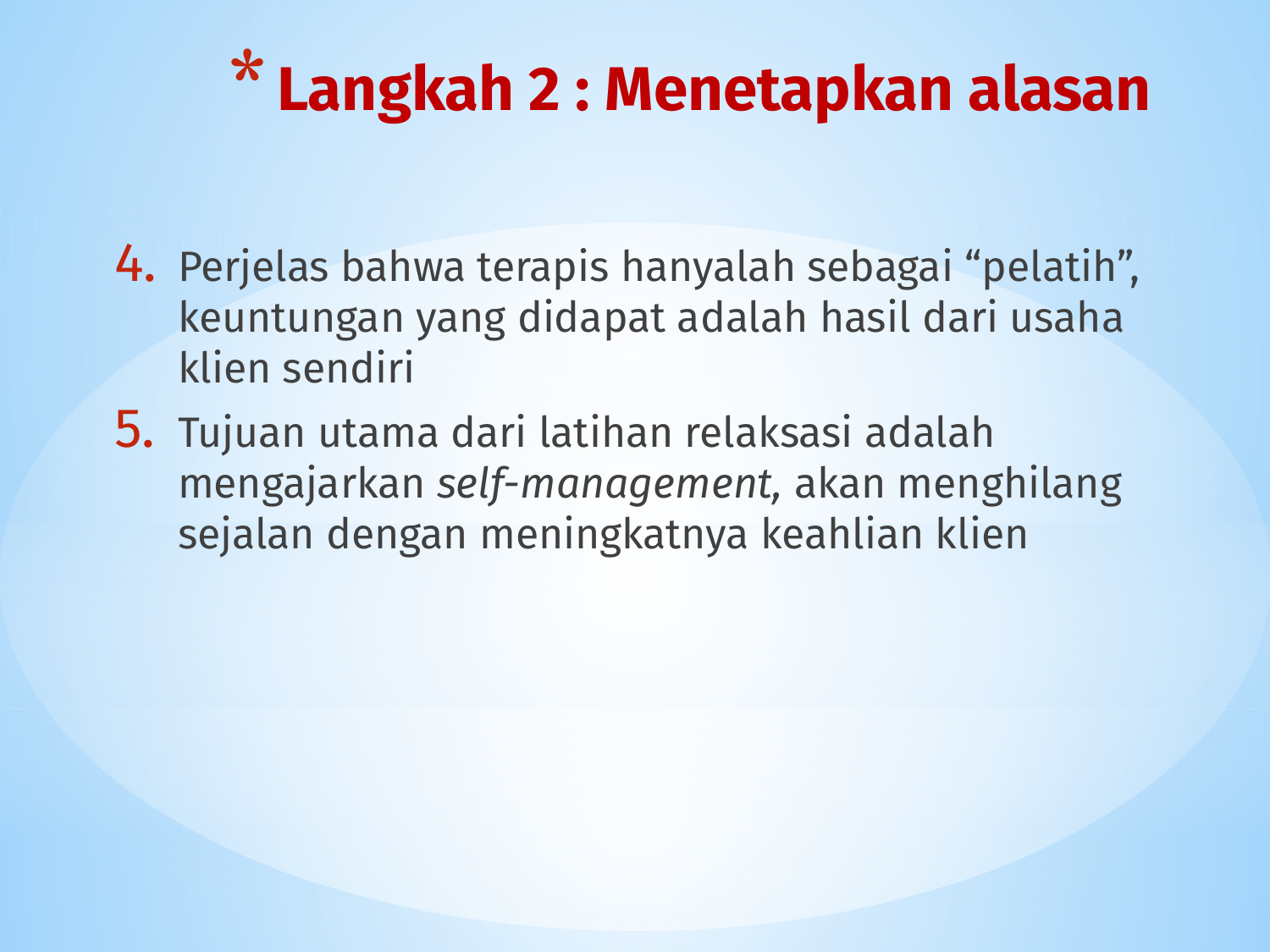

# Langkah 2 : Menetapkan alasan
Perjelas bahwa terapis hanyalah sebagai “pelatih”, keuntungan yang didapat adalah hasil dari usaha klien sendiri
Tujuan utama dari latihan relaksasi adalah mengajarkan self-management, akan menghilang sejalan dengan meningkatnya keahlian klien